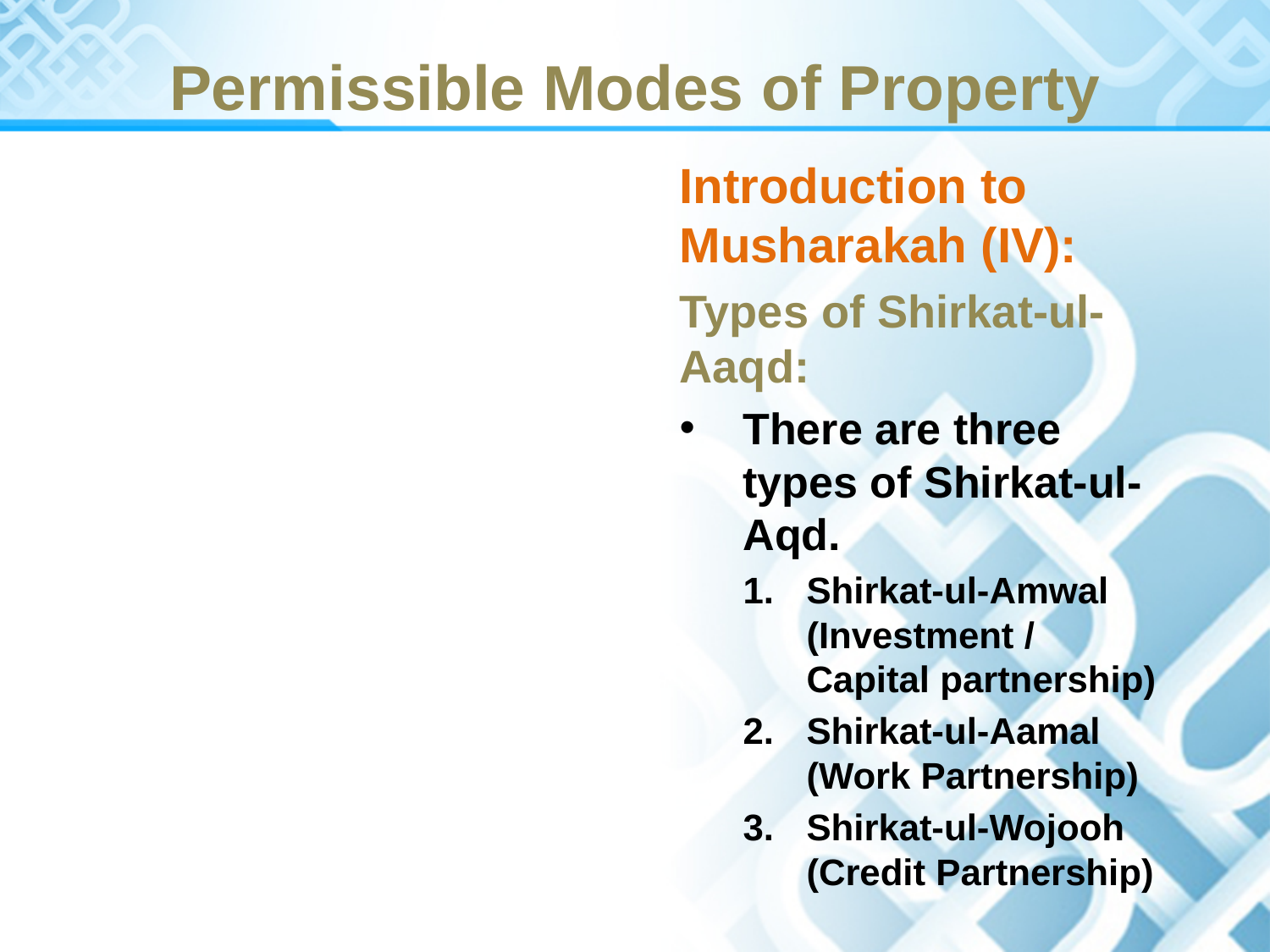

Permissible Modes of Property
Introduction to Musharakah (IV):
Types of Shirkat-ul-Aaqd:
There are three types of Shirkat-ul-Aqd.
Shirkat-ul-Amwal (Investment / Capital partnership)
Shirkat-ul-Aamal (Work Partnership)
Shirkat-ul-Wojooh (Credit Partnership)